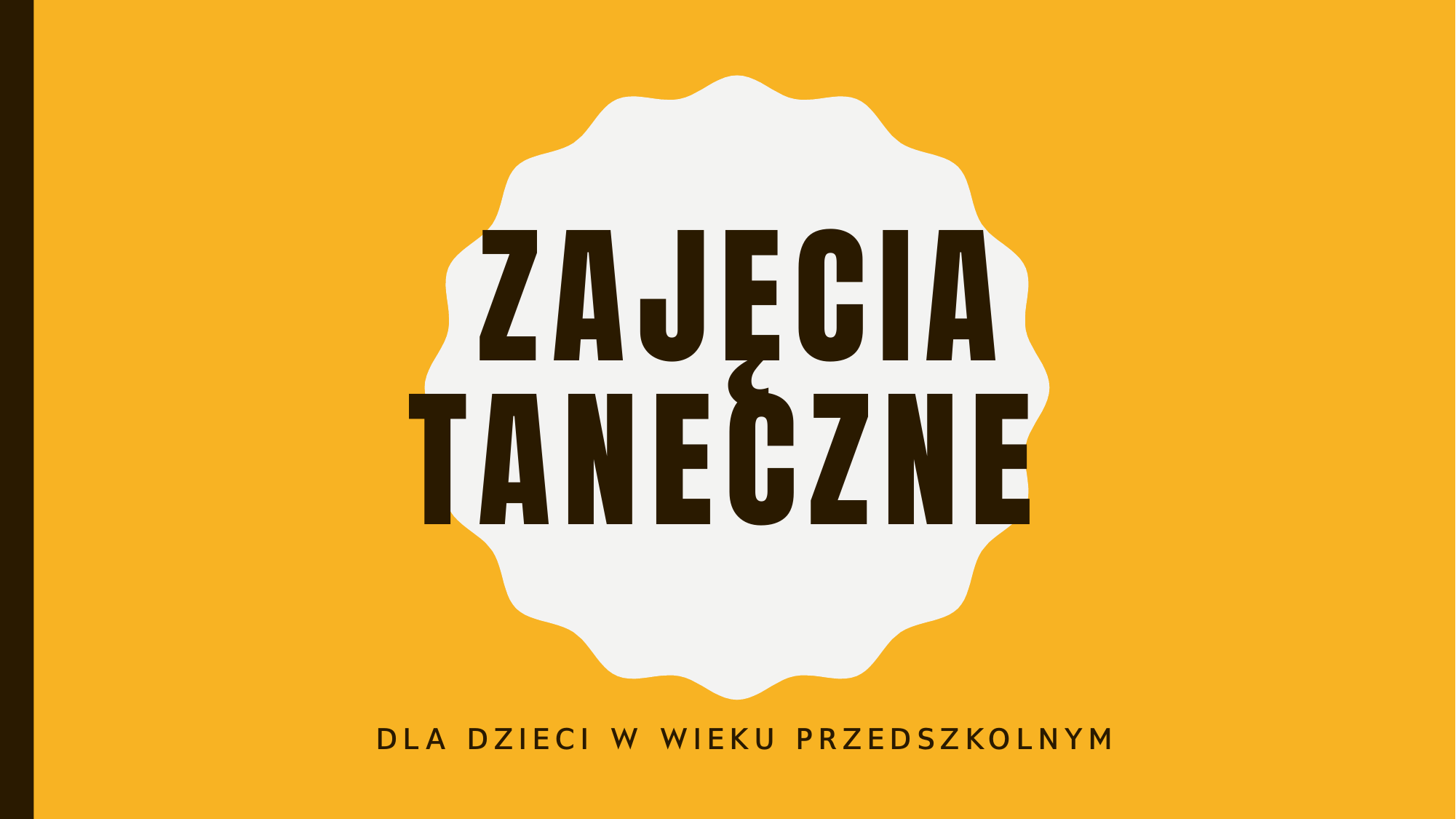

# Zajęcia taneczne
Dla dzieci w wieku przedszkolnym